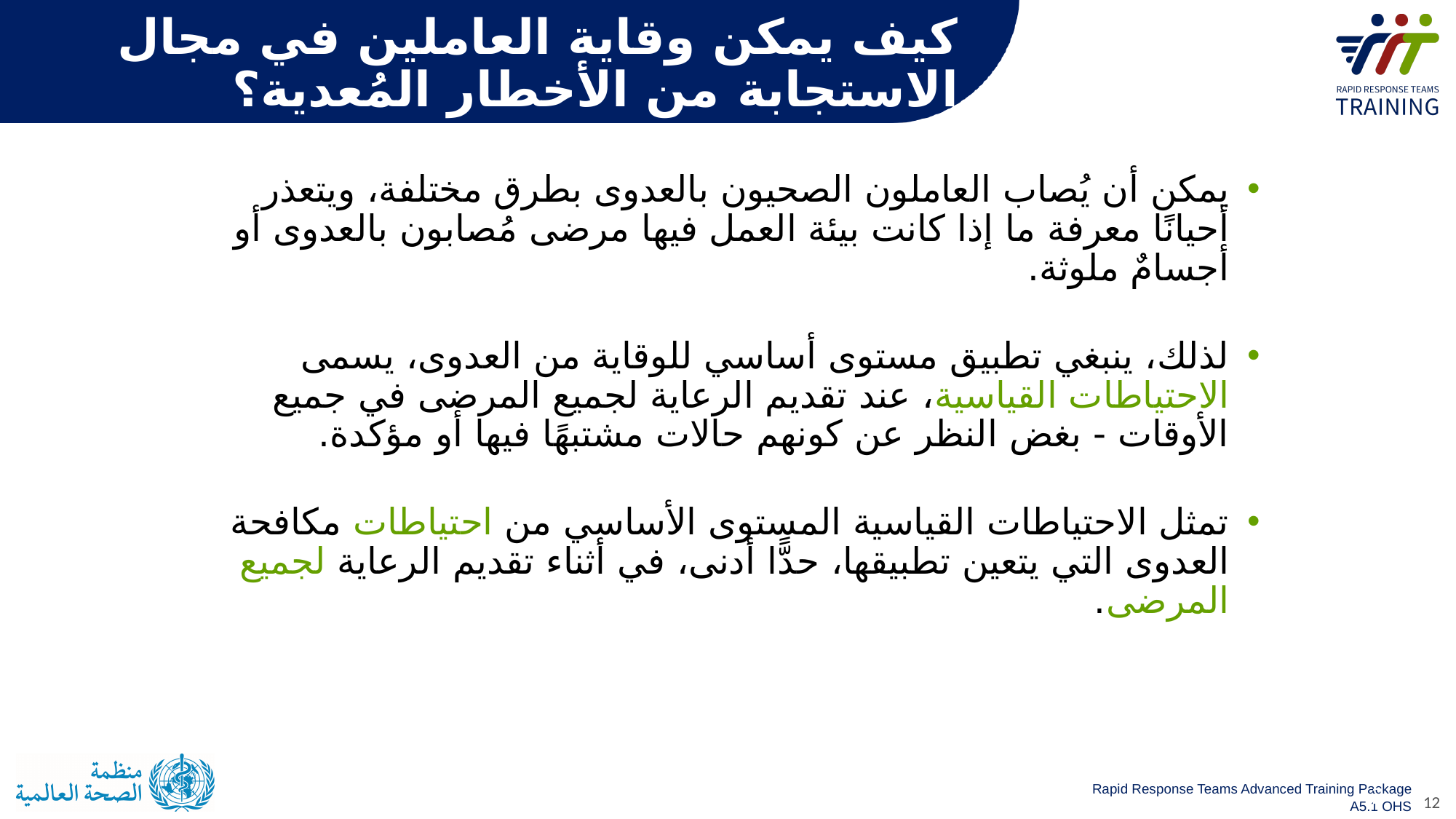

كيف يمكن وقاية العاملين في مجال الاستجابة من الأخطار المُعدية؟

يمكن أن يُصاب العاملون الصحيون بالعدوى بطرق مختلفة، ويتعذر أحيانًا معرفة ما إذا كانت بيئة العمل فيها مرضى مُصابون بالعدوى أو أجسامٌ ملوثة.

لذلك، ينبغي تطبيق مستوى أساسي للوقاية من العدوى، يسمى الاحتياطات القياسية، عند تقديم الرعاية لجميع المرضى في جميع الأوقات - بغض النظر عن كونهم حالات مشتبهًا فيها أو مؤكدة.

تمثل الاحتياطات القياسية المستوى الأساسي من احتياطات مكافحة العدوى التي يتعين تطبيقها، حدًّا أدنى، في أثناء تقديم الرعاية لجميع المرضى.
12